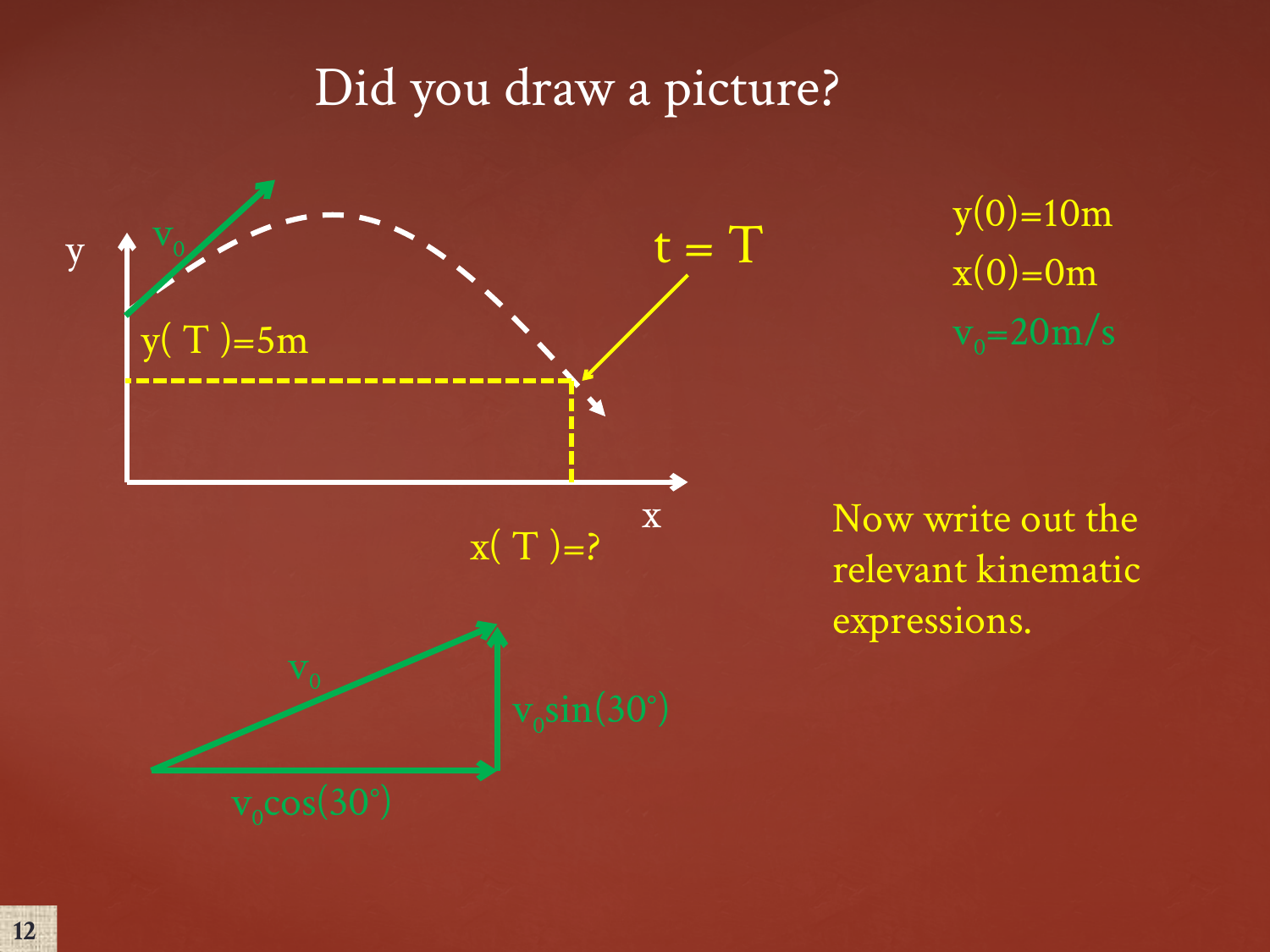

Did you draw a picture?
y(0)=10m
x(0)=0m
v0=20m/s
t = T
v0
y
x

y( T )=5m
Now write out the relevant kinematic expressions.
x( T )=?
v0
v0sin(30°)
v0cos(30°)
12